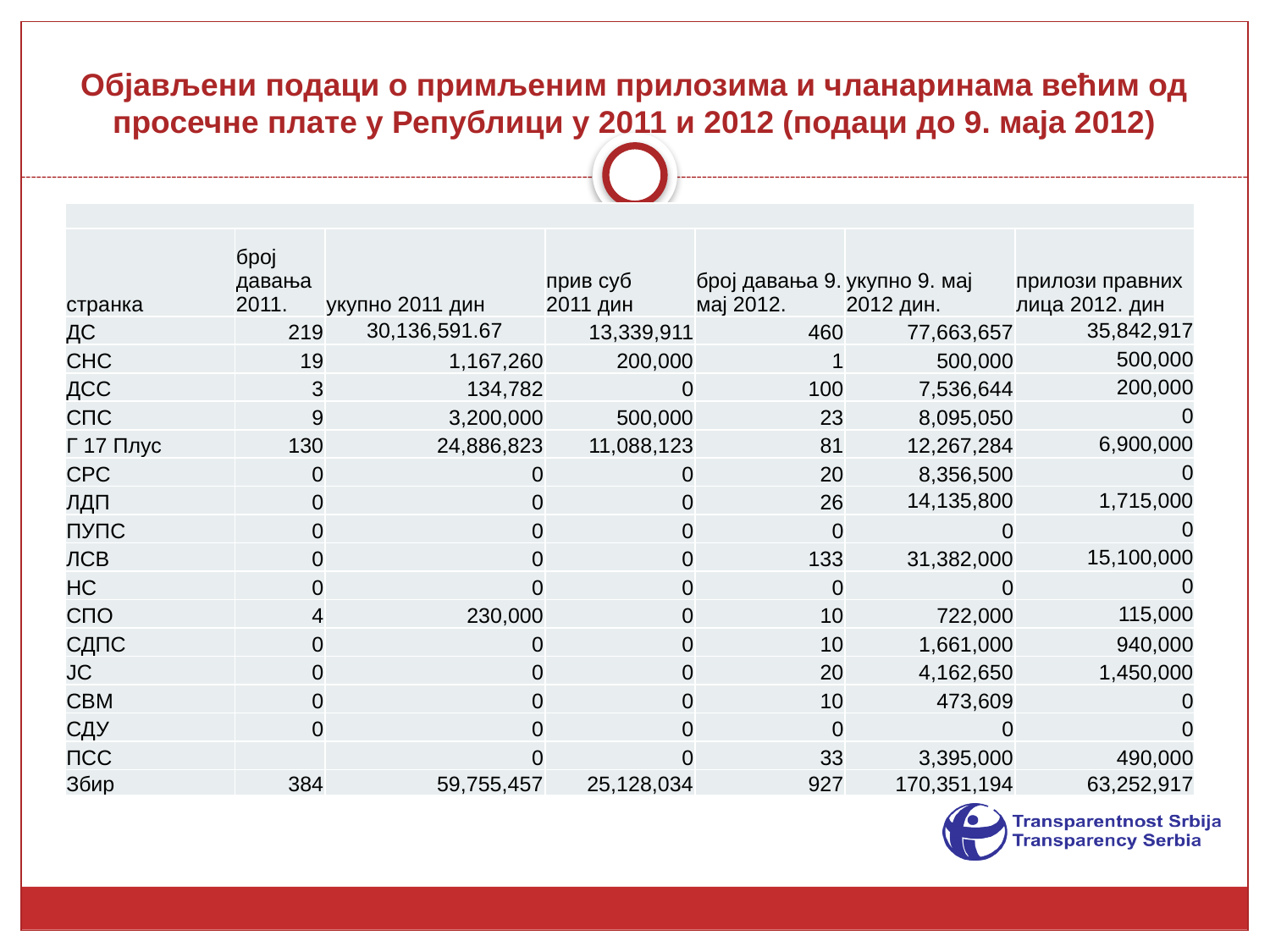

# Објављени подаци о примљеним прилозима и чланаринама већим од просечне плате у Републици у 2011 и 2012 (подаци до 9. маја 2012)
|  |  |  |  |  |  |  |
| --- | --- | --- | --- | --- | --- | --- |
| странка | број давања 2011. | укупно 2011 дин | прив суб 2011 дин | број давања 9. мај 2012. | укупно 9. мај 2012 дин. | прилози правних лица 2012. дин |
| ДС | 219 | 30,136,591.67 | 13,339,911 | 460 | 77,663,657 | 35,842,917 |
| СНС | 19 | 1,167,260 | 200,000 | 1 | 500,000 | 500,000 |
| ДСС | 3 | 134,782 | 0 | 100 | 7,536,644 | 200,000 |
| СПС | 9 | 3,200,000 | 500,000 | 23 | 8,095,050 | 0 |
| Г 17 Плус | 130 | 24,886,823 | 11,088,123 | 81 | 12,267,284 | 6,900,000 |
| СРС | 0 | 0 | 0 | 20 | 8,356,500 | 0 |
| ЛДП | 0 | 0 | 0 | 26 | 14,135,800 | 1,715,000 |
| ПУПС | 0 | 0 | 0 | 0 | 0 | 0 |
| ЛСВ | 0 | 0 | 0 | 133 | 31,382,000 | 15,100,000 |
| НС | 0 | 0 | 0 | 0 | 0 | 0 |
| СПО | 4 | 230,000 | 0 | 10 | 722,000 | 115,000 |
| СДПС | 0 | 0 | 0 | 10 | 1,661,000 | 940,000 |
| ЈС | 0 | 0 | 0 | 20 | 4,162,650 | 1,450,000 |
| СВМ | 0 | 0 | 0 | 10 | 473,609 | 0 |
| СДУ | 0 | 0 | 0 | 0 | 0 | 0 |
| ПСС |  | 0 | 0 | 33 | 3,395,000 | 490,000 |
| Збир | 384 | 59,755,457 | 25,128,034 | 927 | 170,351,194 | 63,252,917 |